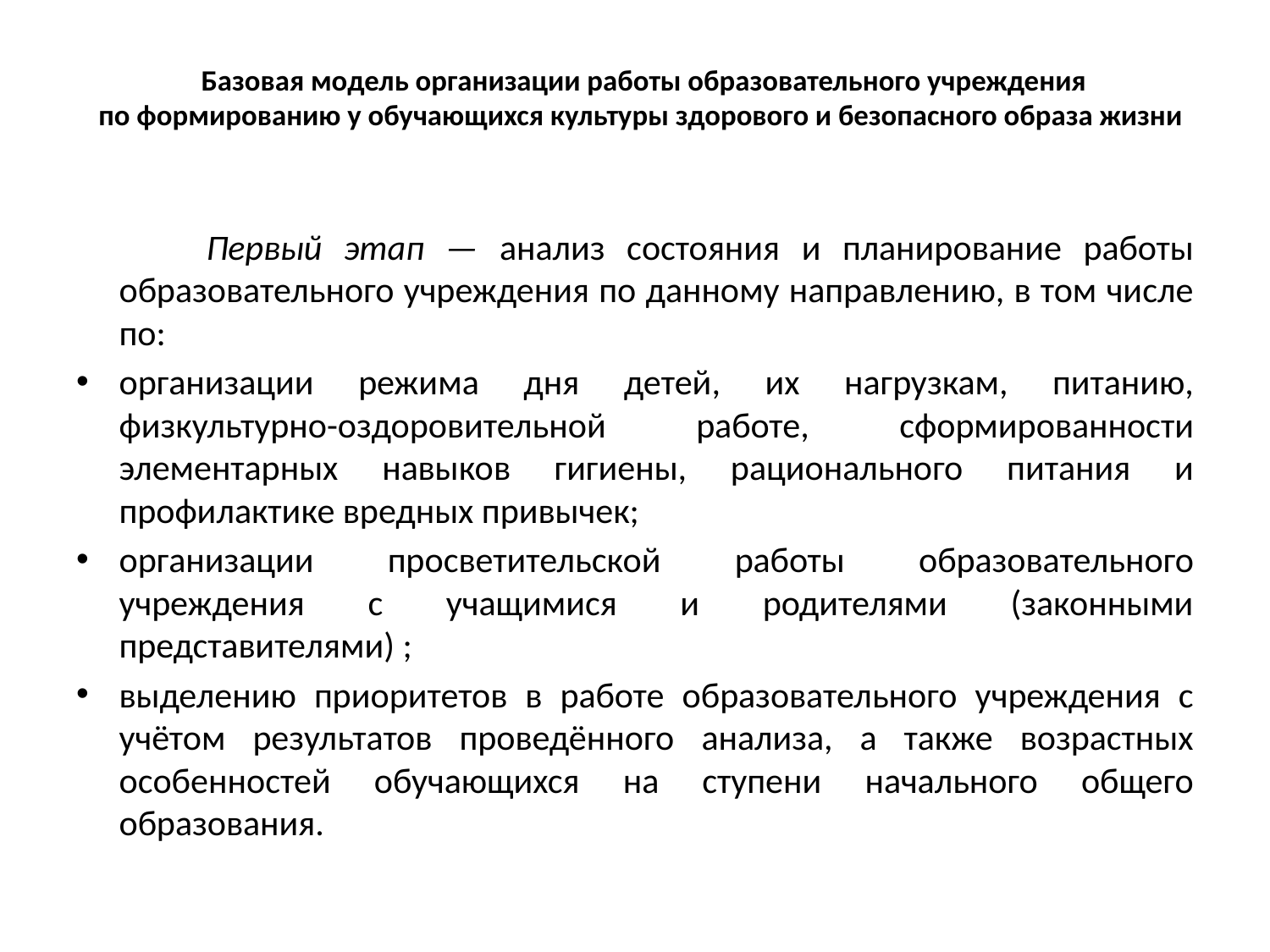

# Базовая модель организации работы образовательного учреждения по формированию у обучающихся культуры здорового и безопасного образа жизни

      Первый этап — анализ состояния и планирование работы образовательного учреждения по данному направлению, в том числе по:
организации режима дня детей, их нагрузкам, питанию,
физкультурно-оздоровительной   работе,   сформированности
элементарных навыков гигиены, рационального питания и
профилактике вредных привычек;
организации просветительской работы образовательного
учреждения с учащимися и родителями (законными представителями) ;
выделению приоритетов в работе образовательного учреждения с учётом результатов проведённого анализа, а также возрастных особенностей обучающихся на ступени начального общего образования.